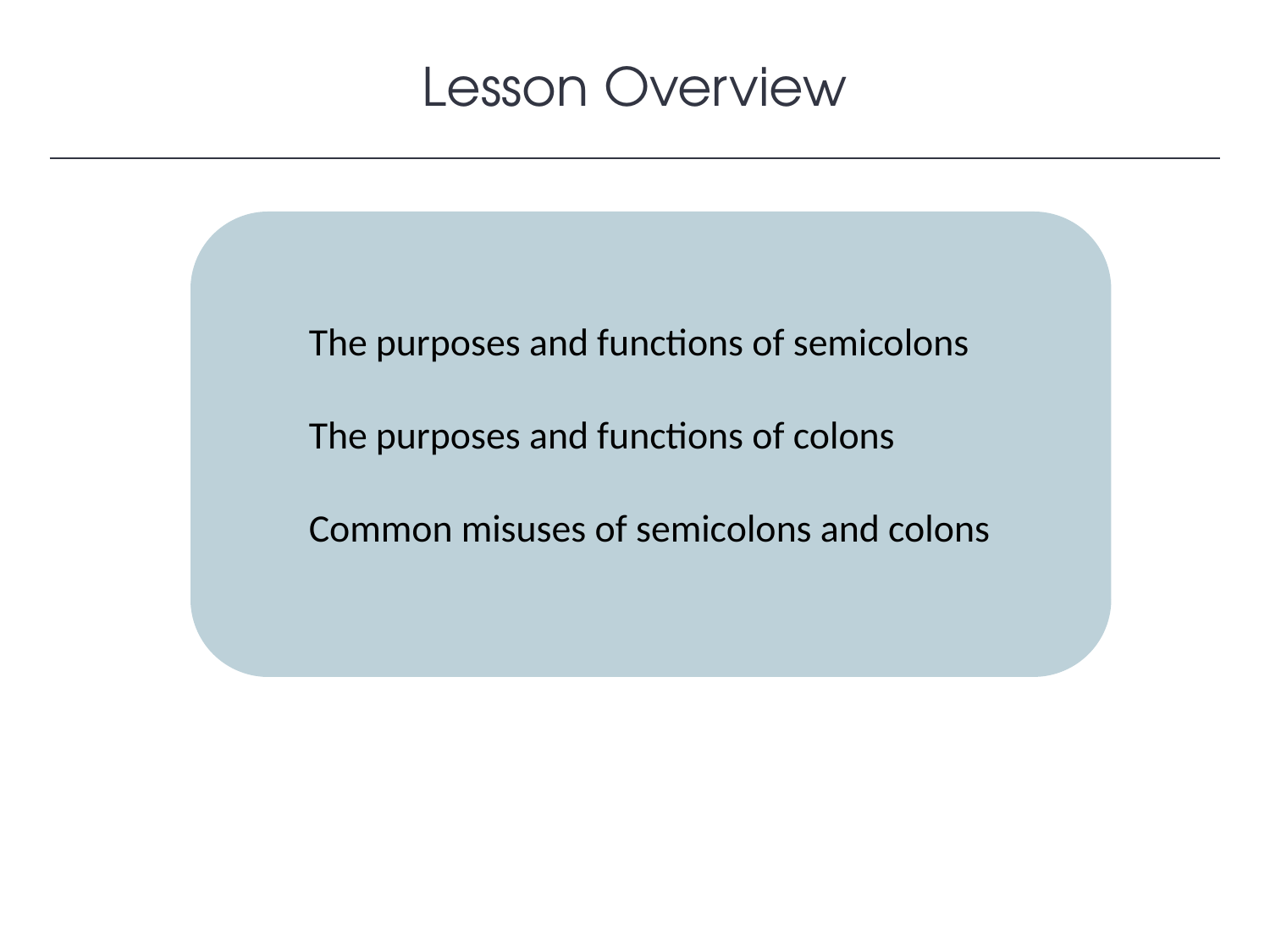

Lesson Overview
HAWKES LEARNING

The purposes and functions of semicolons
The purposes and functions of colons
Common misuses of semicolons and colons